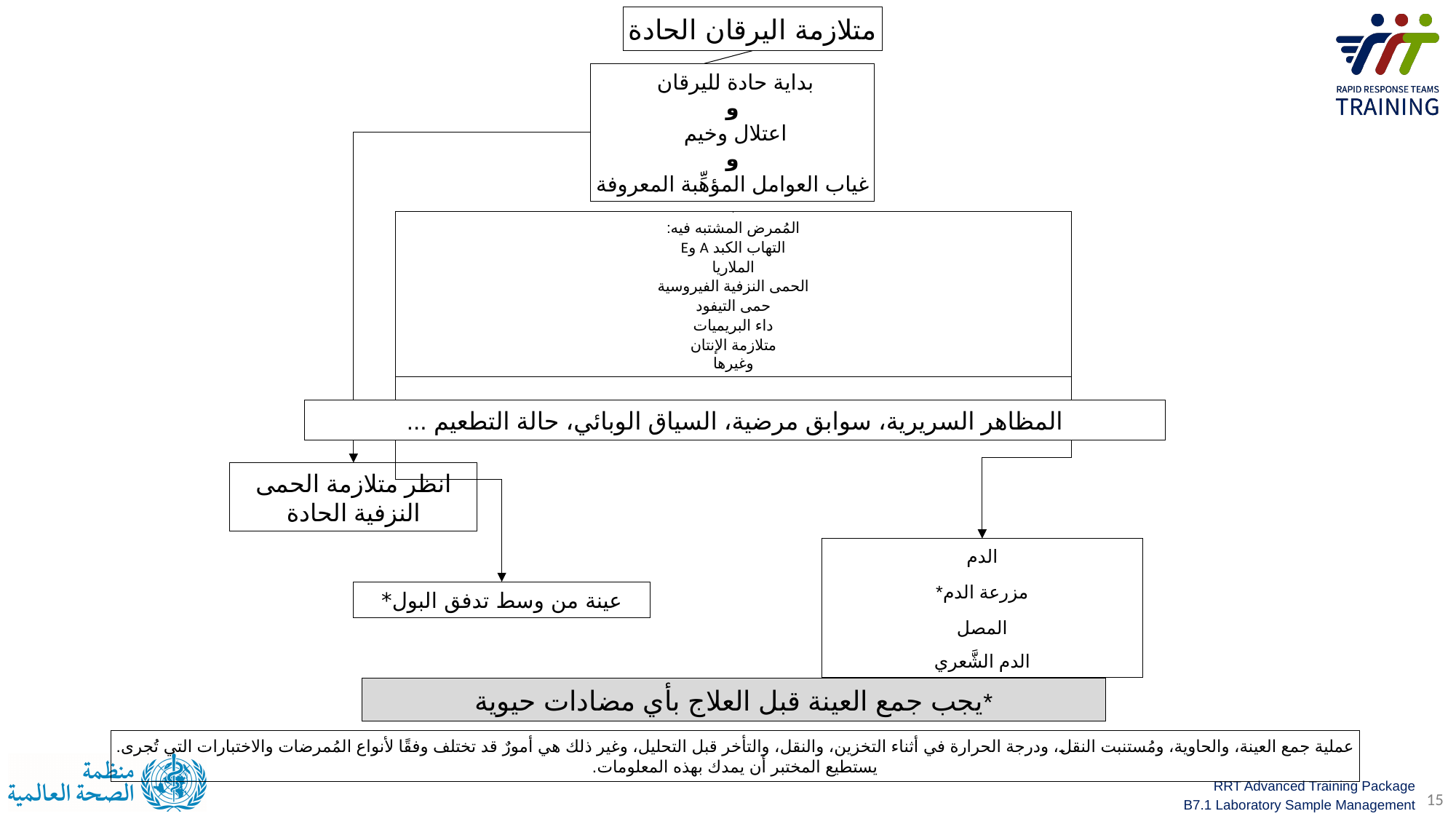

متلازمة اليرقان الحادة
بداية حادة لليرقان
و
اعتلال وخيم
و
غياب العوامل المؤهِّبة المعروفة
المُمرض المشتبه فيه:
التهاب الكبد A وE
الملاريا
الحمى النزفية الفيروسية
حمى التيفود
داء البريميات
متلازمة الإنتان
وغيرها
المظاهر السريرية، سوابق مرضية، السياق الوبائي، حالة التطعيم ...
انظر متلازمة الحمى النزفية الحادة
الدم
مزرعة الدم*
المصل
الدم الشَّعري
عينة من وسط تدفق البول*
*يجب جمع العينة قبل العلاج بأي مضادات حيوية
عملية جمع العينة، والحاوية، ومُستنبت النقل، ودرجة الحرارة في أثناء التخزين، والنقل، والتأخر قبل التحليل، وغير ذلك هي أمورٌ قد تختلف وفقًا لأنواع المُمرضات والاختبارات التي تُجرى.
يستطيع المختبر أن يمدك بهذه المعلومات.